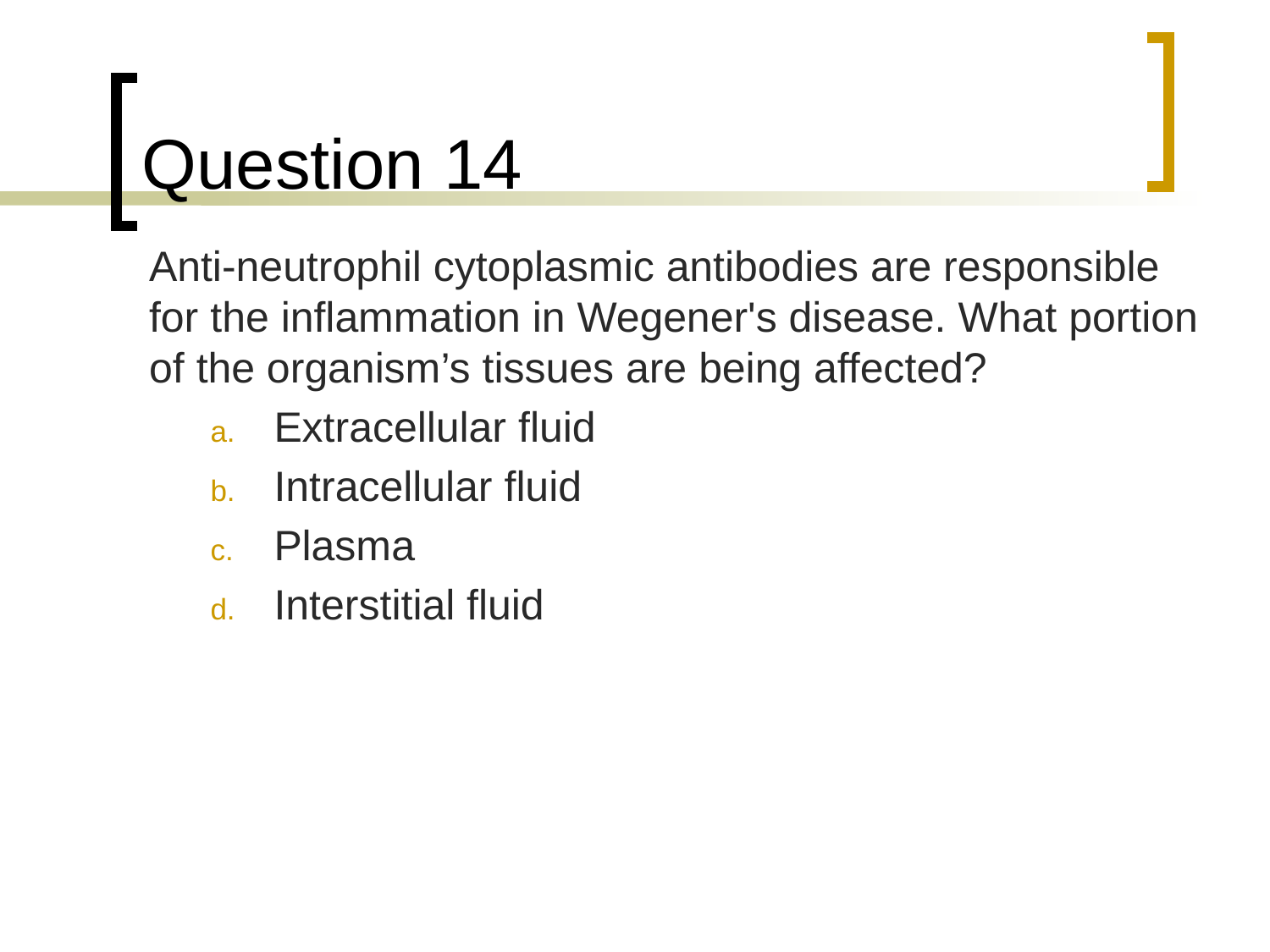

# Question 14
	Anti-neutrophil cytoplasmic antibodies are responsible for the inflammation in Wegener's disease. What portion of the organism’s tissues are being affected?
Extracellular fluid
Intracellular fluid
Plasma
Interstitial fluid